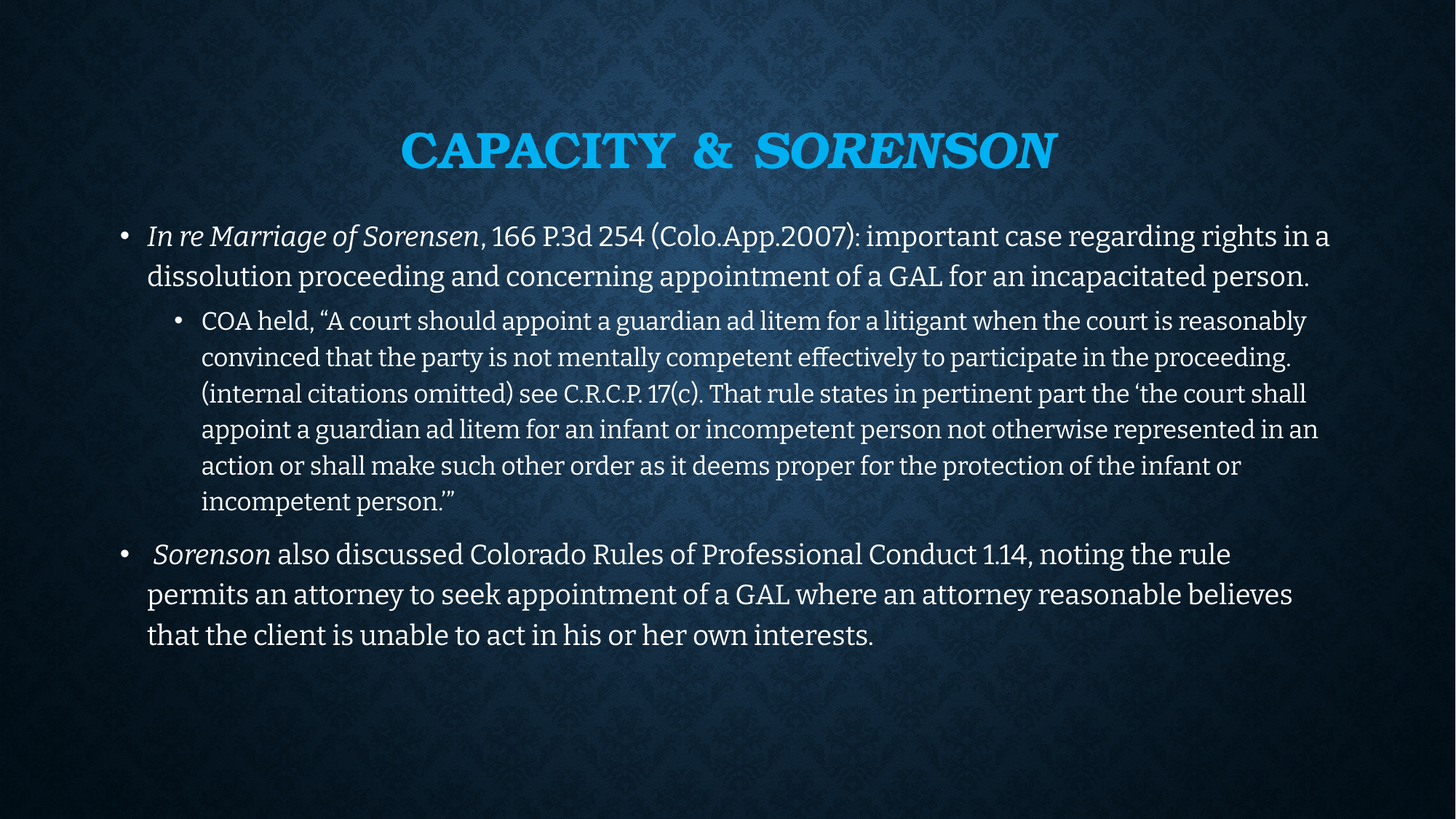

# Capacity & Sorenson
In re Marriage of Sorensen, 166 P.3d 254 (Colo.App.2007): important case regarding rights in a dissolution proceeding and concerning appointment of a GAL for an incapacitated person.
COA held, “A court should appoint a guardian ad litem for a litigant when the court is reasonably convinced that the party is not mentally competent effectively to participate in the proceeding. (internal citations omitted) see C.R.C.P. 17(c). That rule states in pertinent part the ‘the court shall appoint a guardian ad litem for an infant or incompetent person not otherwise represented in an action or shall make such other order as it deems proper for the protection of the infant or incompetent person.’”
 Sorenson also discussed Colorado Rules of Professional Conduct 1.14, noting the rule permits an attorney to seek appointment of a GAL where an attorney reasonable believes that the client is unable to act in his or her own interests.